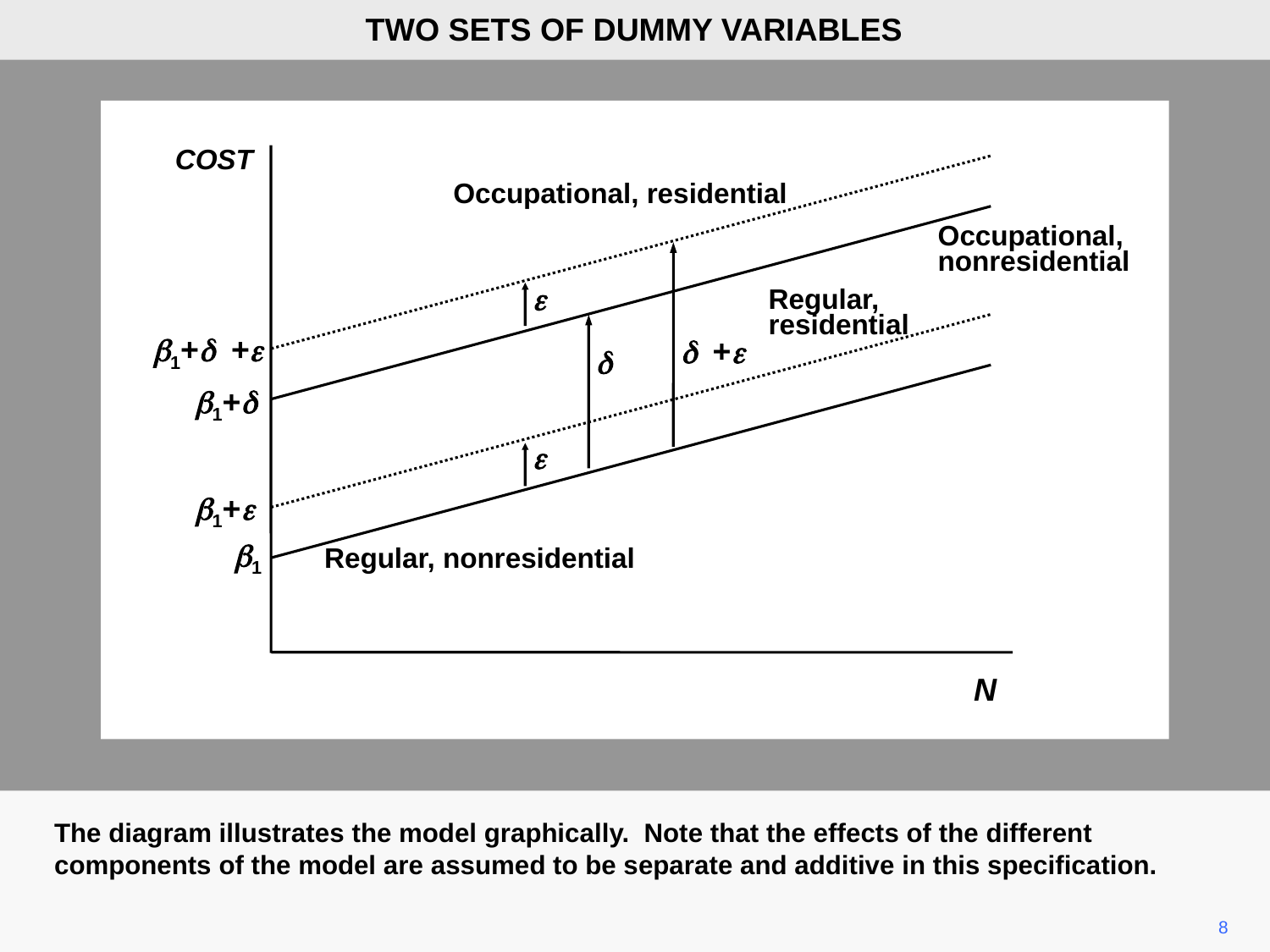

TWO SETS OF DUMMY VARIABLES

COST

Occupational, residential

Occupational,
nonresidential

ε
Regular,

residential

β1+δ +ε
δ +ε
δ

β1+δ
ε

β1+ε
β1
Regular, nonresidential

N

The diagram illustrates the model graphically.  Note that the effects of the different components of the model are assumed to be separate and additive in this specification.
8